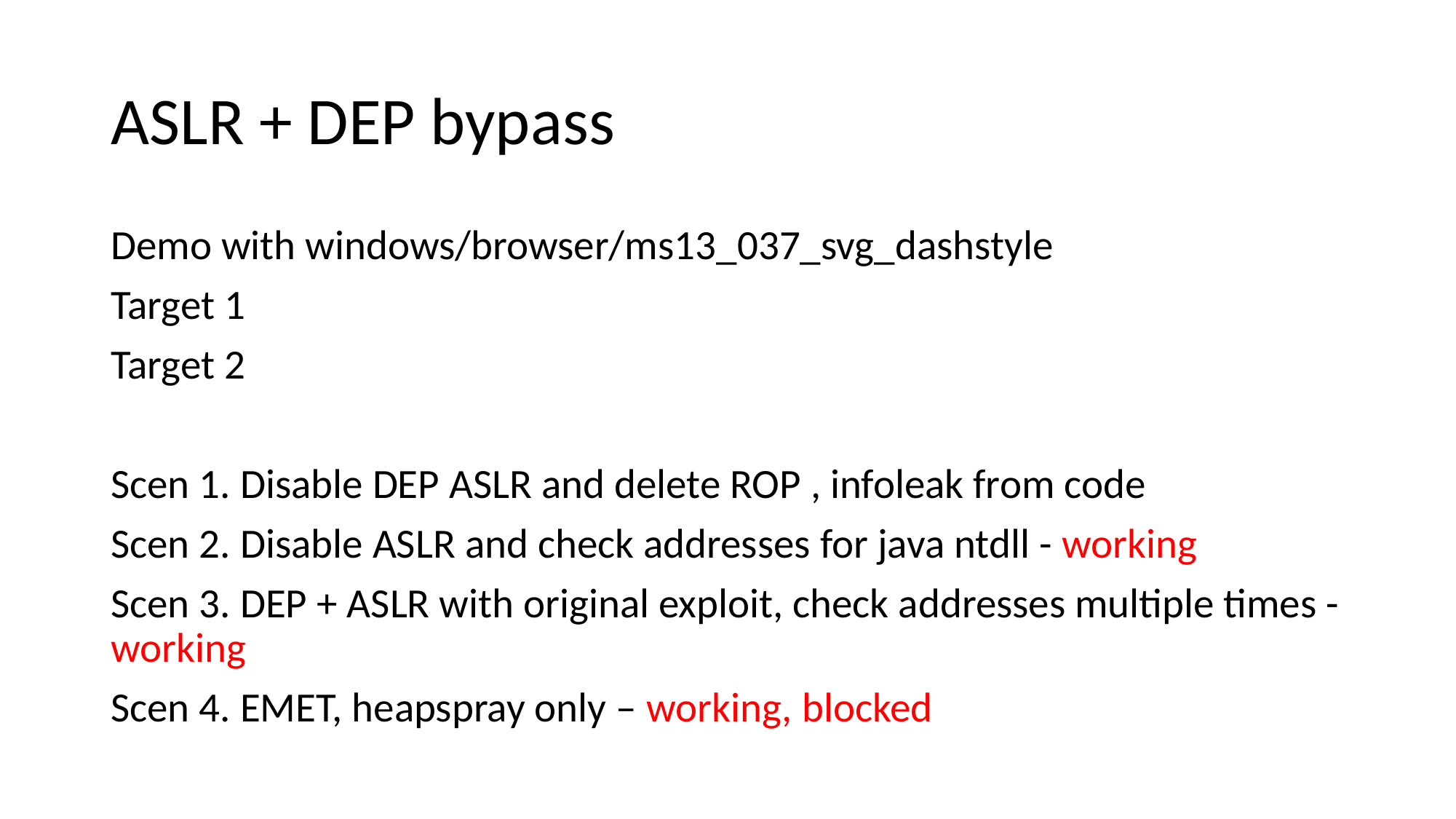

# ASLR + DEP bypass
Demo with windows/browser/ms13_037_svg_dashstyle
Target 1
Target 2

Scen 1. Disable DEP ASLR and delete ROP , infoleak from code
Scen 2. Disable ASLR and check addresses for java ntdll - working
Scen 3. DEP + ASLR with original exploit, check addresses multiple times -working
Scen 4. EMET, heapspray only – working, blocked